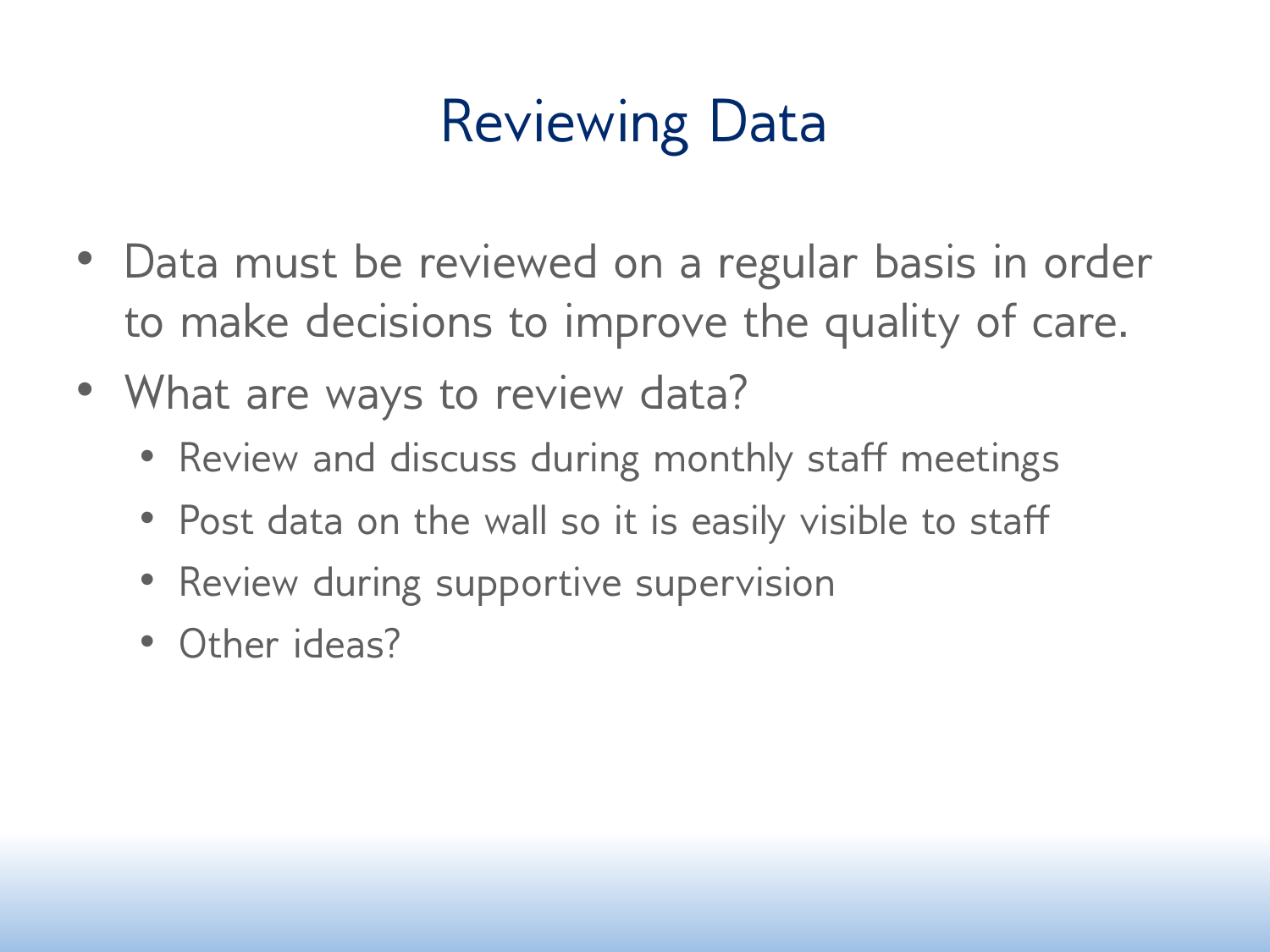

# Reviewing Data
Data must be reviewed on a regular basis in order to make decisions to improve the quality of care.
What are ways to review data?
Review and discuss during monthly staff meetings
Post data on the wall so it is easily visible to staff
Review during supportive supervision
Other ideas?